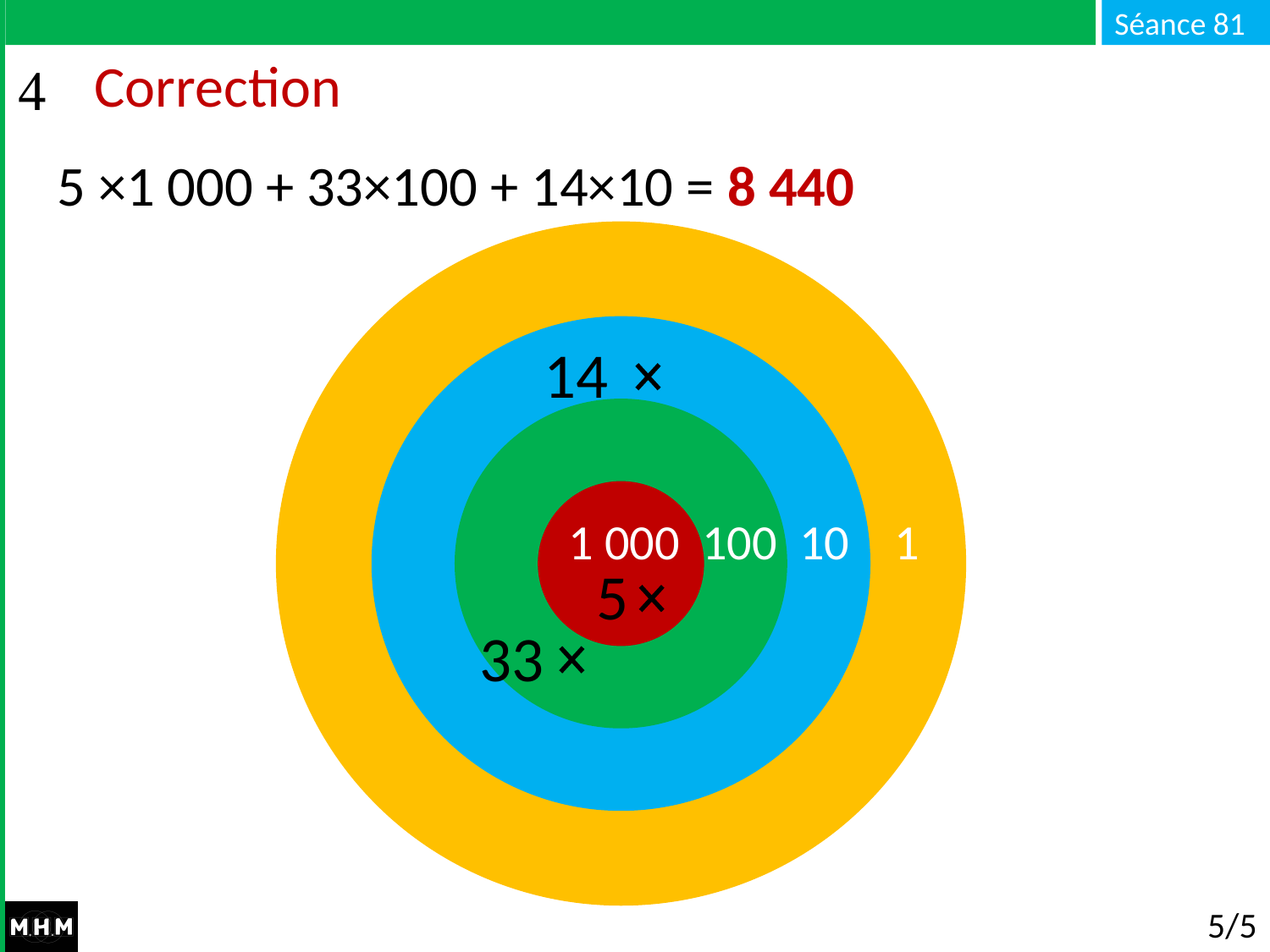

# Correction
5 ×1 000 + 33×100 + 14×10 = 8 440

14

1 000  100  10    1
1 000  100  10    1
1 000  100  10    1
1 000  100  10    1
1 000  100  10    1
1 000  100  10    1
5

33

5/5